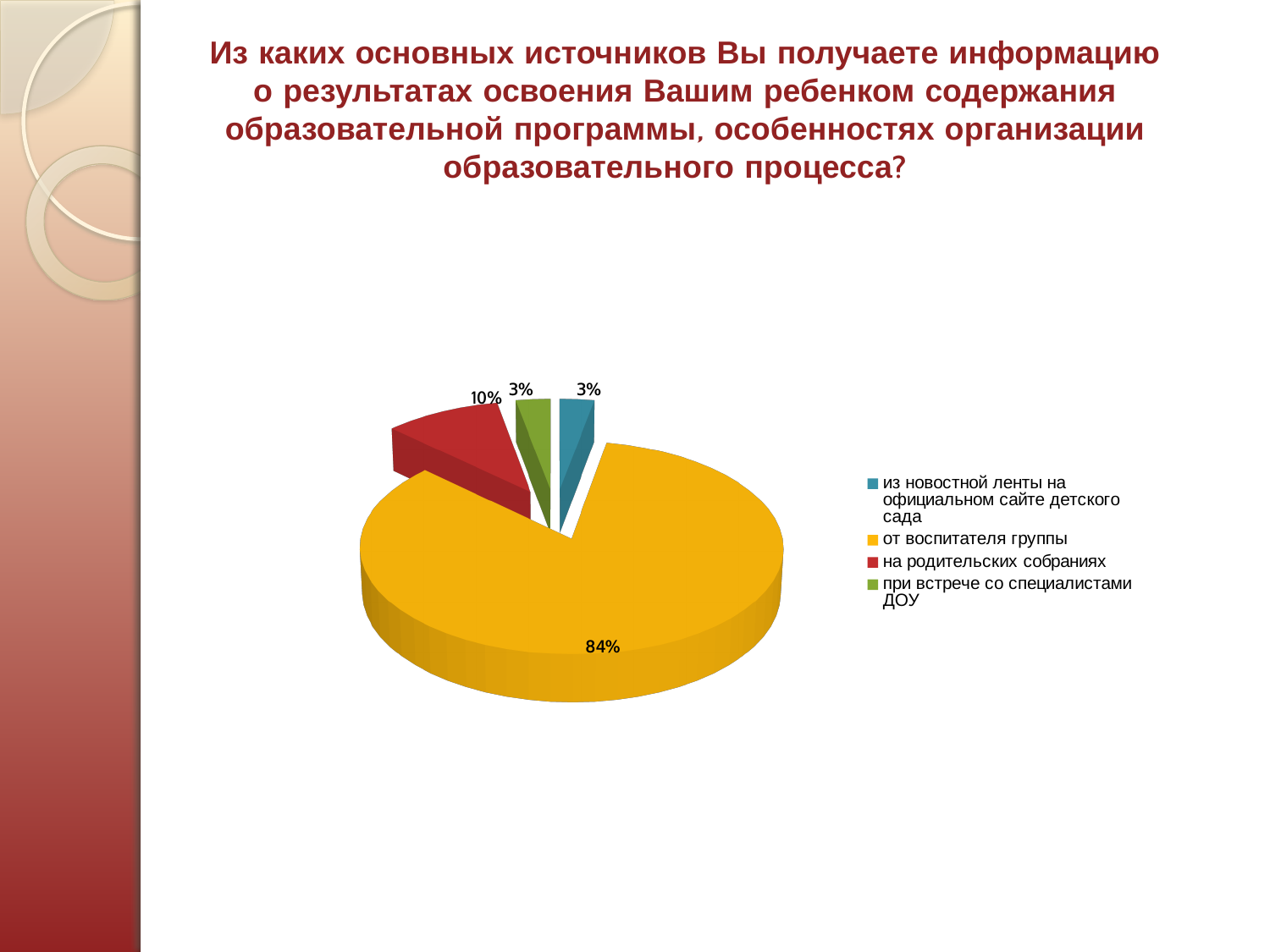

Из каких основных источников Вы получаете информацию о результатах освоения Вашим ребенком содержания образовательной программы, особенностях организации образовательного процесса?

[unsupported chart]

[unsupported chart]

[unsupported chart]